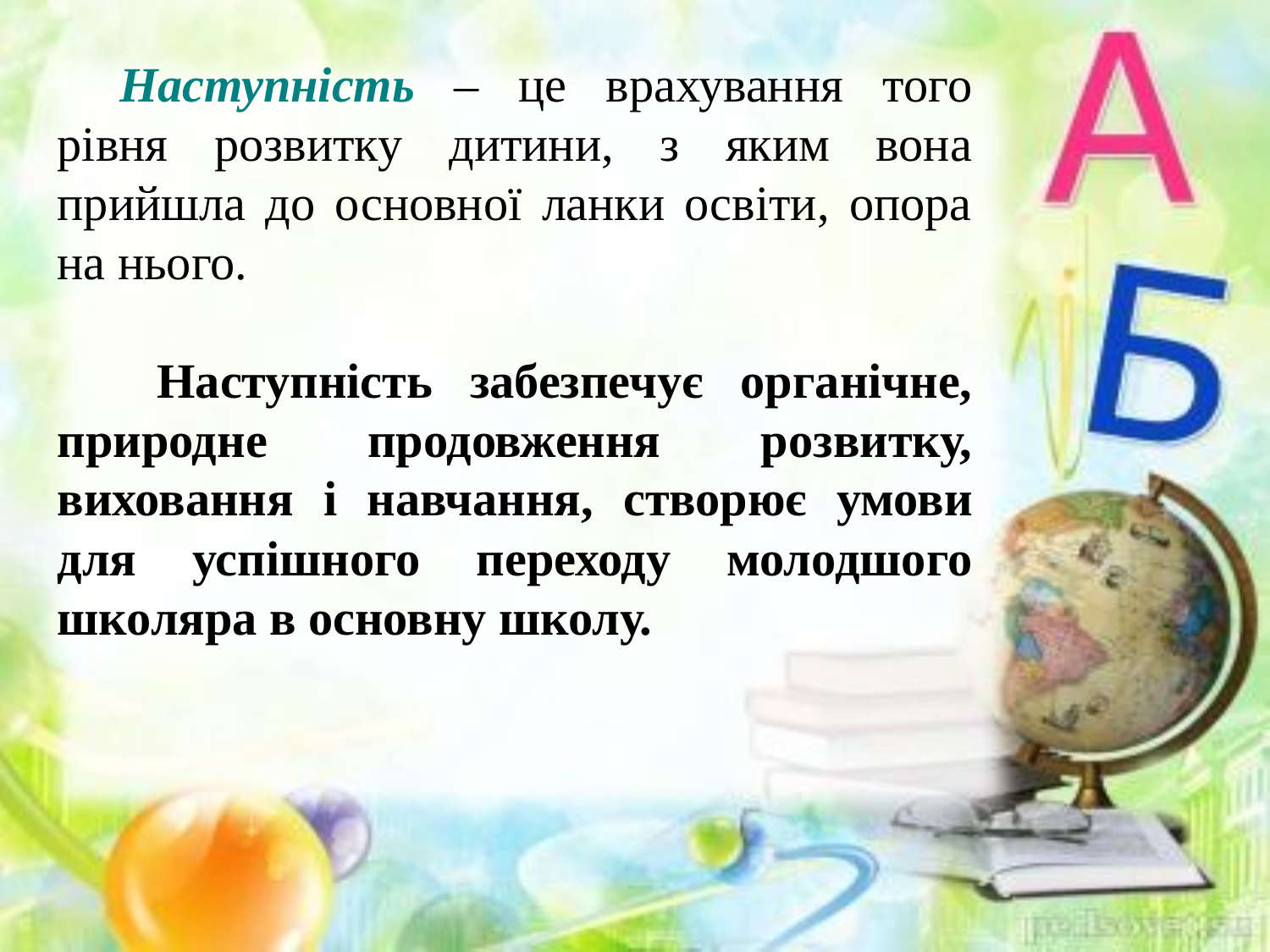

Наступність – це врахування того рівня розвитку дитини, з яким вона прийшла до основної ланки освіти, опора на нього.

 Наступність забезпечує органічне, природне продовження розвитку, виховання і навчання, створює умови для успішного переходу молодшого школяра в основну школу.